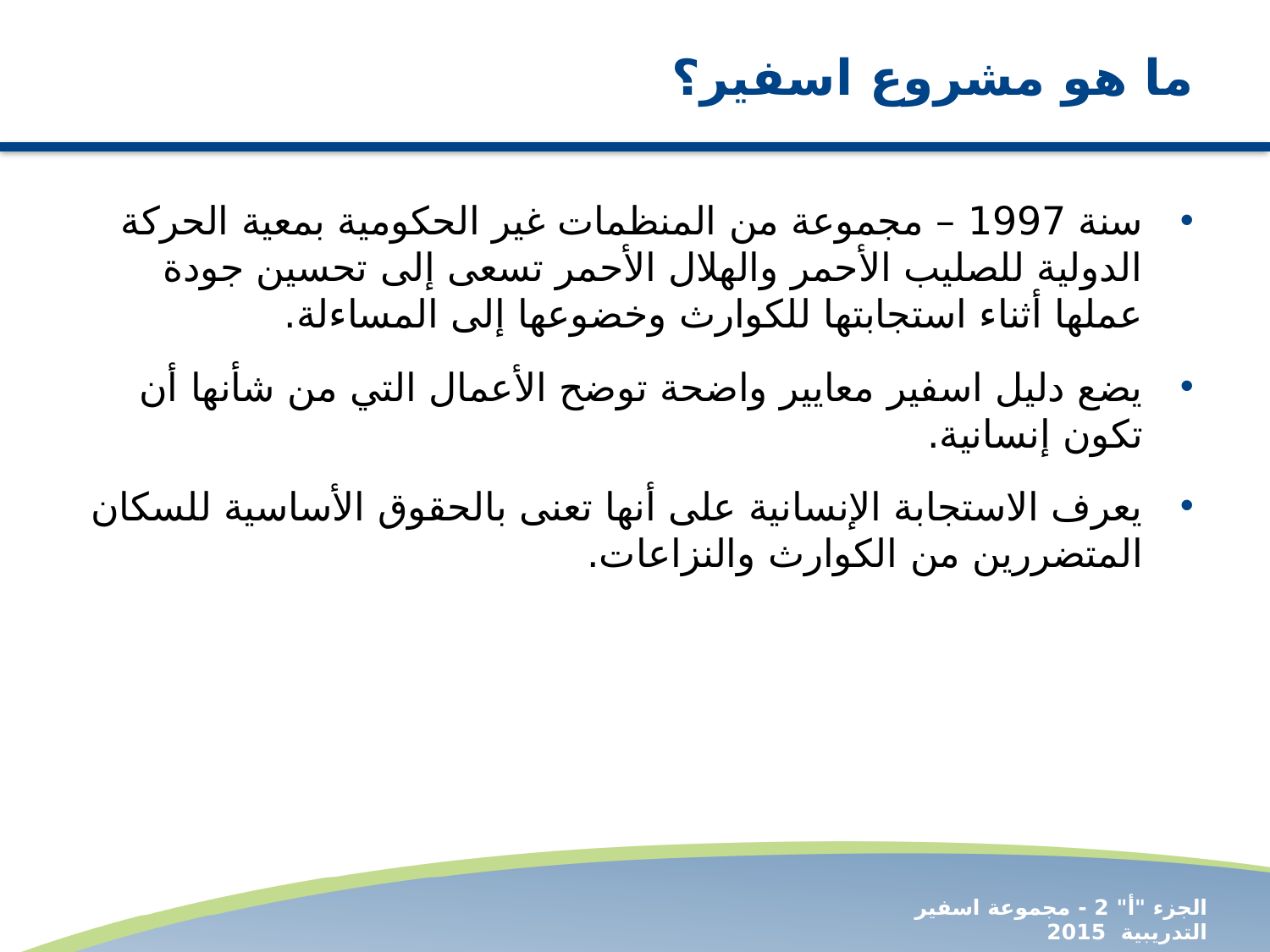

# ما هو مشروع اسفير؟
سنة 1997 – مجموعة من المنظمات غير الحكومية بمعية الحركة الدولية للصليب الأحمر والهلال الأحمر تسعى إلى تحسين جودة عملها أثناء استجابتها للكوارث وخضوعها إلى المساءلة.
يضع دليل اسفير معايير واضحة توضح الأعمال التي من شأنها أن تكون إنسانية.
يعرف الاستجابة الإنسانية على أنها تعنى بالحقوق الأساسية للسكان المتضررين من الكوارث والنزاعات.
الجزء "أ" 2 - مجموعة اسفير التدريبية  2015